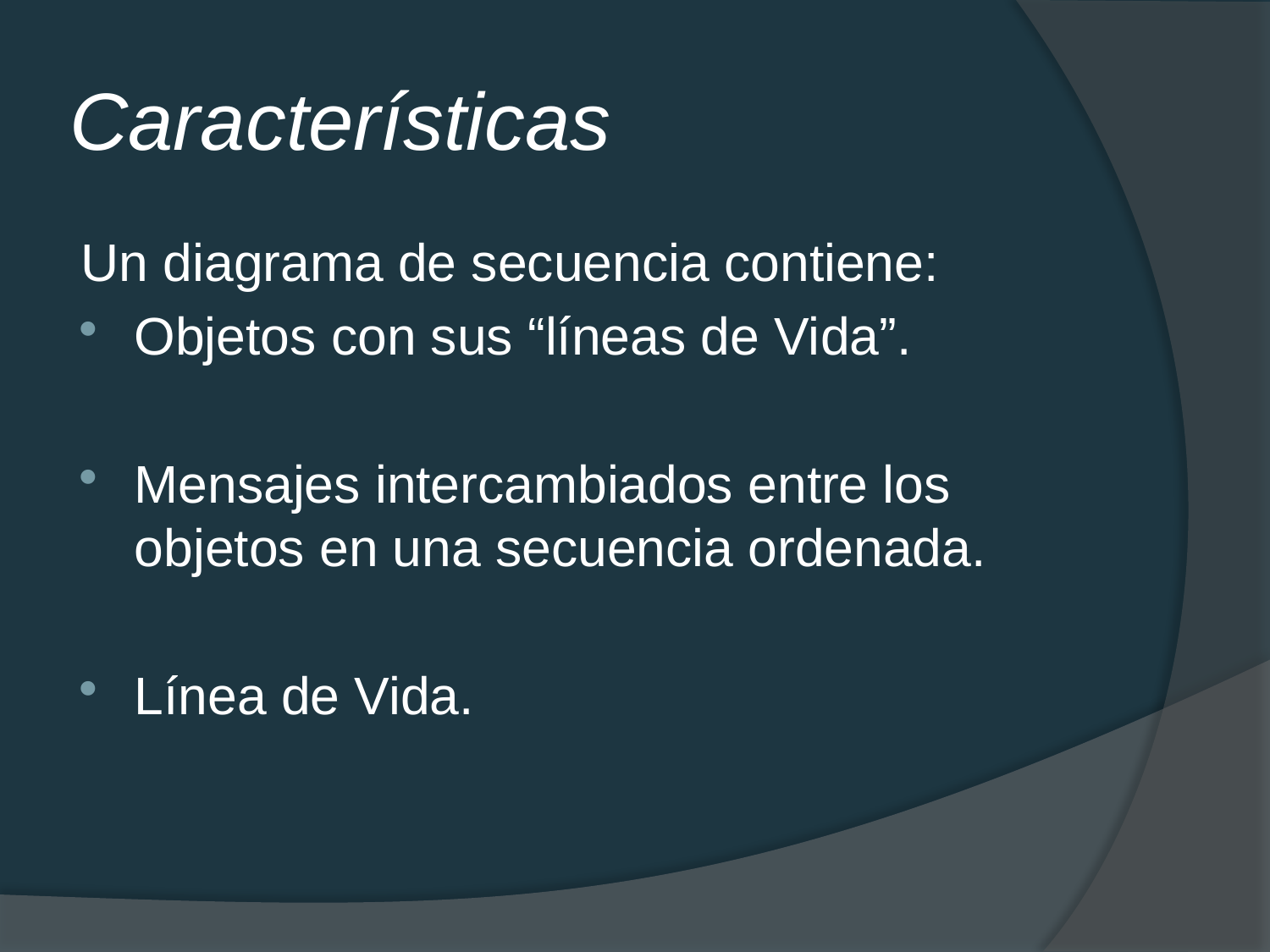

# Características
Un diagrama de secuencia contiene:
Objetos con sus “líneas de Vida”.

Mensajes intercambiados entre los objetos en una secuencia ordenada.

Línea de Vida.